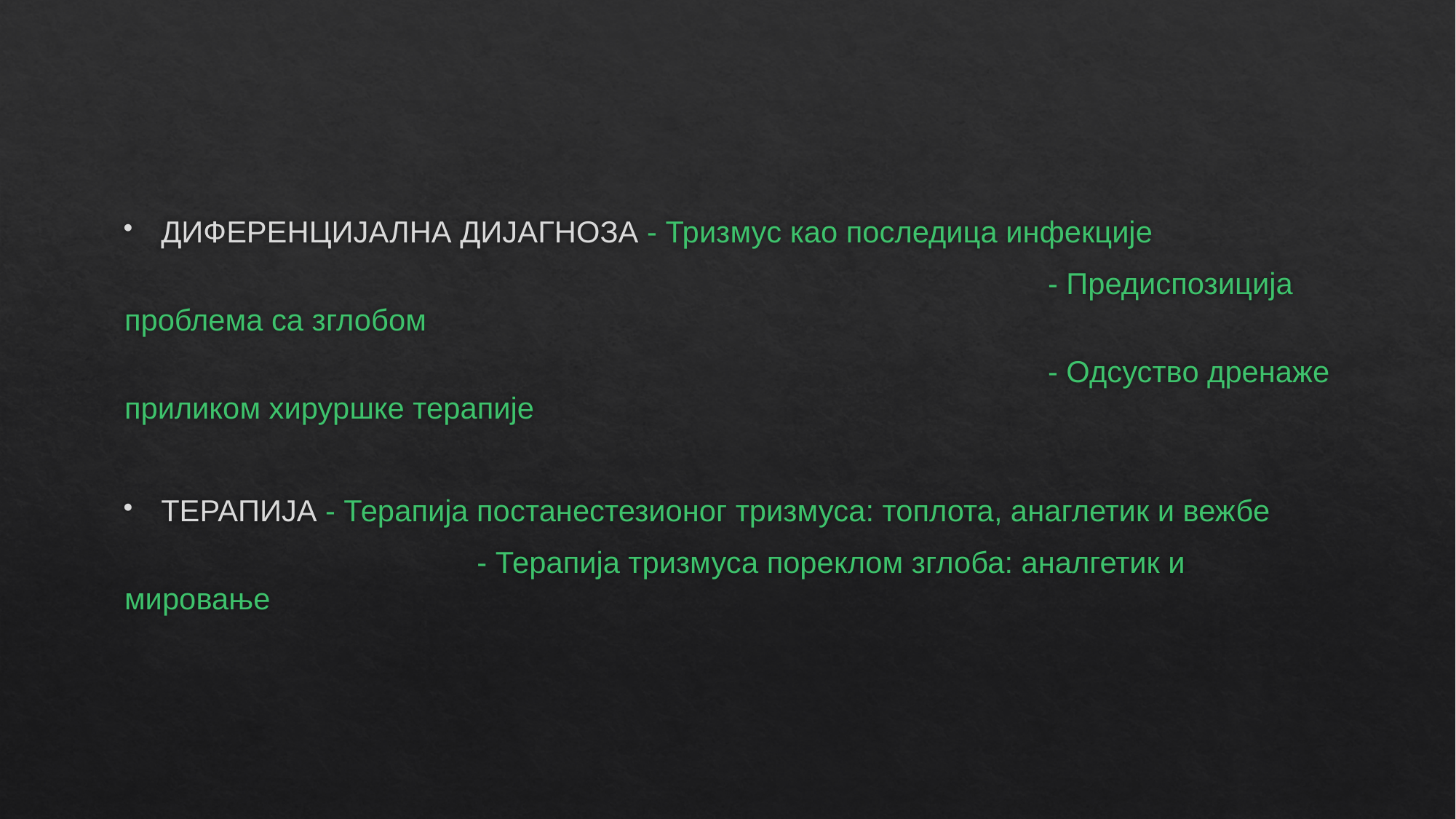

ДИФЕРЕНЦИЈАЛНА ДИЈАГНОЗА - Тризмус као последица инфекције
								      - Предиспозиција проблема са зглобом
								      - Одсуство дренаже приликом хируршке терапије

ТЕРАПИЈА - Терапија постанестезионог тризмуса: топлота, анаглетик и вежбе
			   - Терапија тризмуса пореклом зглоба: аналгетик и мировање